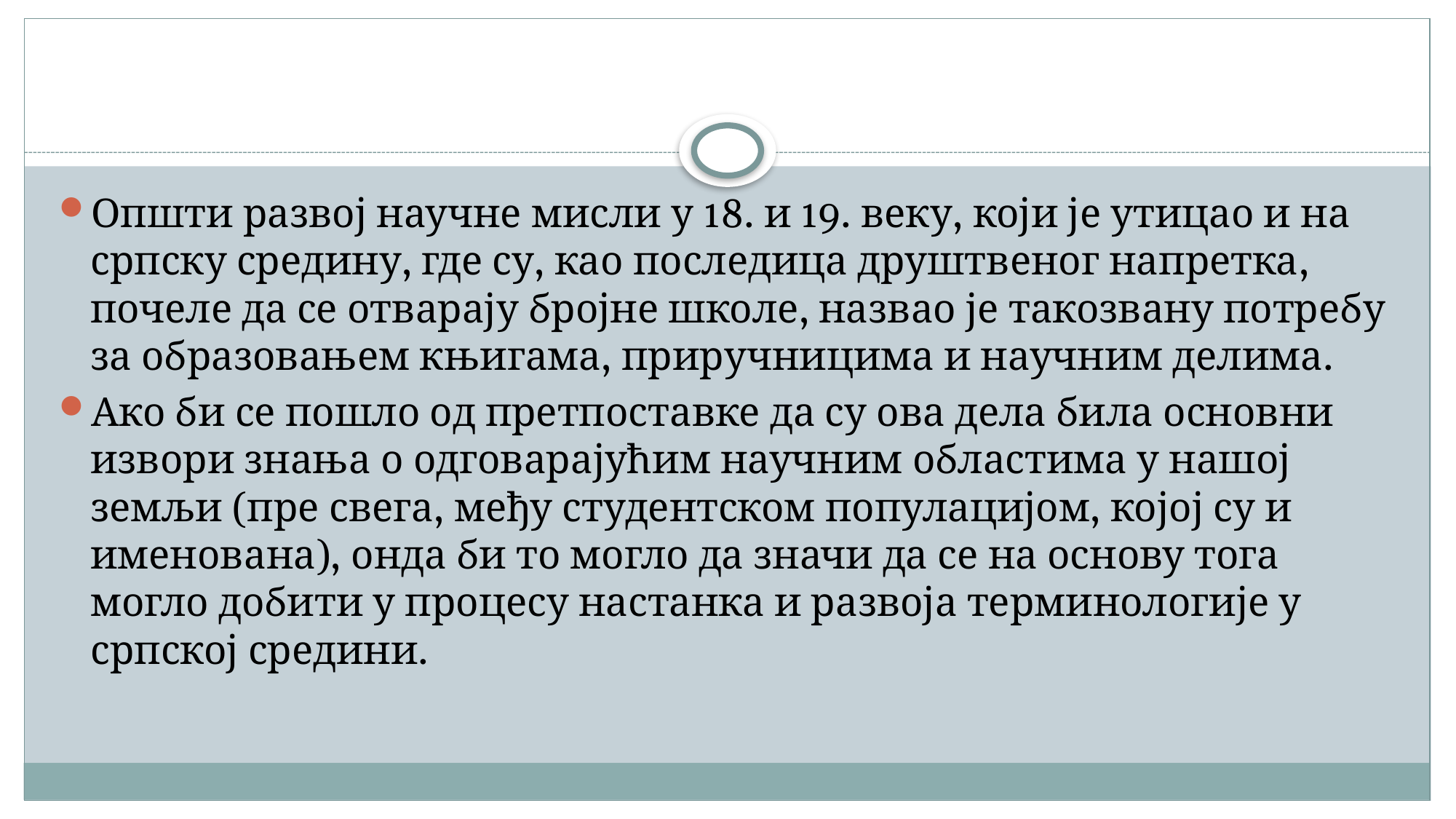

#
Општи развој научне мисли у 18. и 19. веку, који је утицао и на српску средину, где су, као последица друштвеног напретка, почеле да се отварају бројне школе, назвао је такозвану потребу за образовањем књигама, приручницима и научним делима.
Ако би се пошло од претпоставке да су ова дела била основни извори знања о одговарајућим научним областима у нашој земљи (пре свега, међу студентском популацијом, којој су и именована), онда би то могло да значи да се на основу тога могло добити у процесу настанка и развоја терминологије у српској средини.